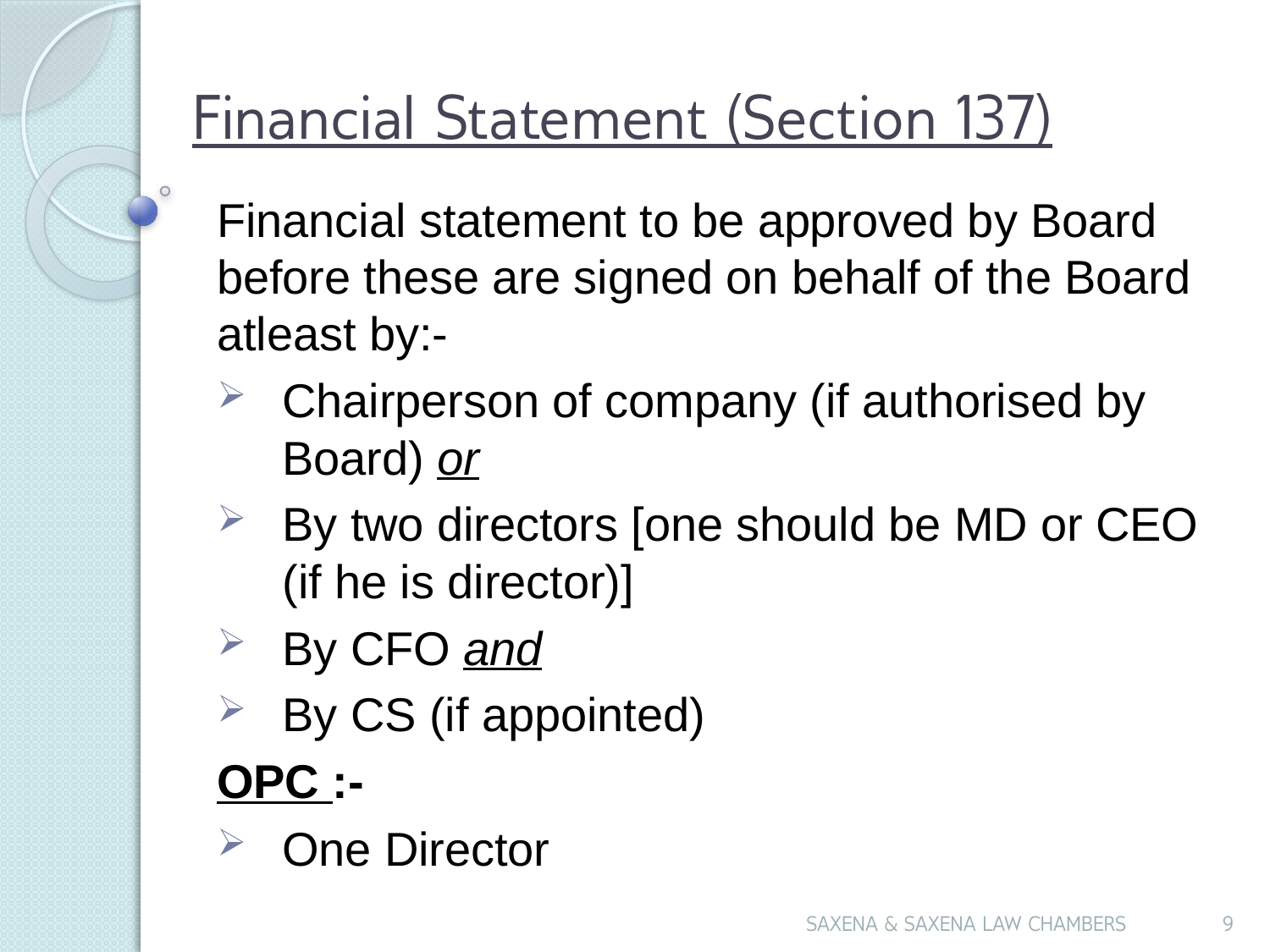

# Financial Statement (Section 137)
Financial statement to be approved by Board before these are signed on behalf of the Board atleast by:-
Chairperson of company (if authorised by Board) or
By two directors [one should be MD or CEO (if he is director)]
By CFO and
By CS (if appointed)
OPC :-
One Director

SAXENA & SAXENA LAW CHAMBERS
9